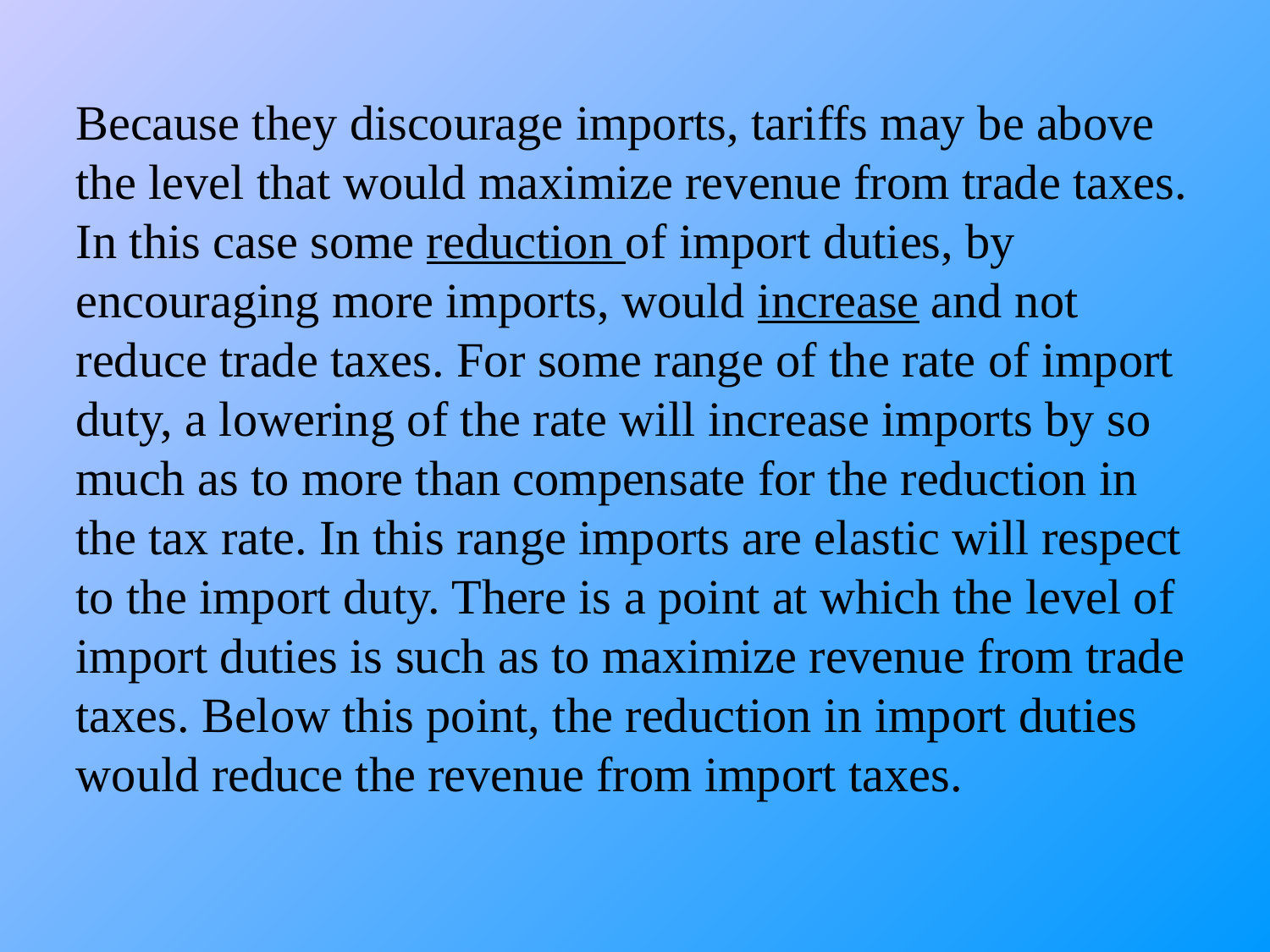

Because they discourage imports, tariffs may be above the level that would maximize revenue from trade taxes. In this case some reduction of import duties, by encouraging more imports, would increase and not reduce trade taxes. For some range of the rate of import duty, a lowering of the rate will increase imports by so much as to more than compensate for the reduction in the tax rate. In this range imports are elastic will respect to the import duty. There is a point at which the level of import duties is such as to maximize revenue from trade taxes. Below this point, the reduction in import duties would reduce the revenue from import taxes.